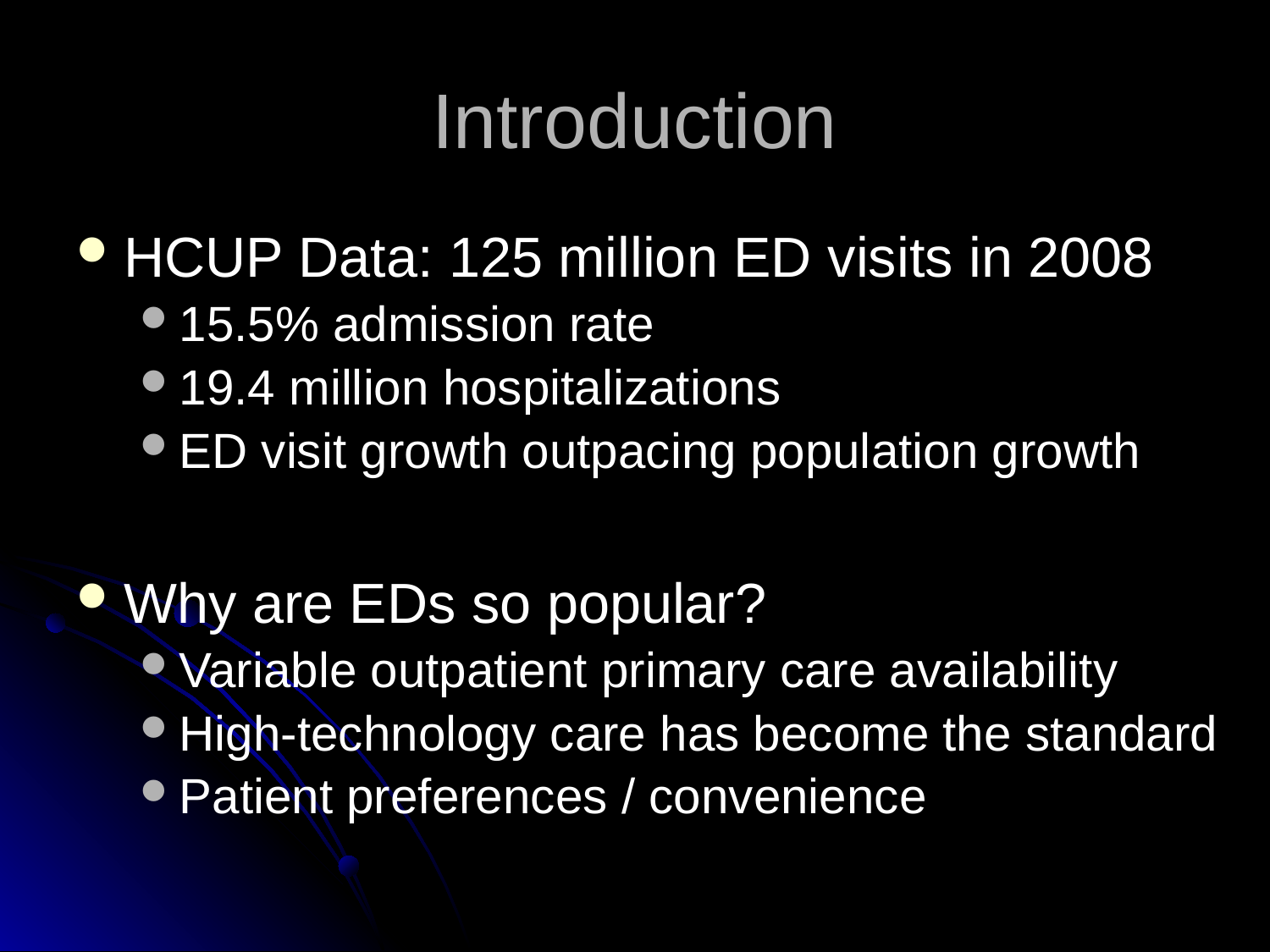

# Introduction
HCUP Data: 125 million ED visits in 2008
15.5% admission rate
19.4 million hospitalizations
ED visit growth outpacing population growth

Why are EDs so popular?
Variable outpatient primary care availability
High-technology care has become the standard
Patient preferences / convenience